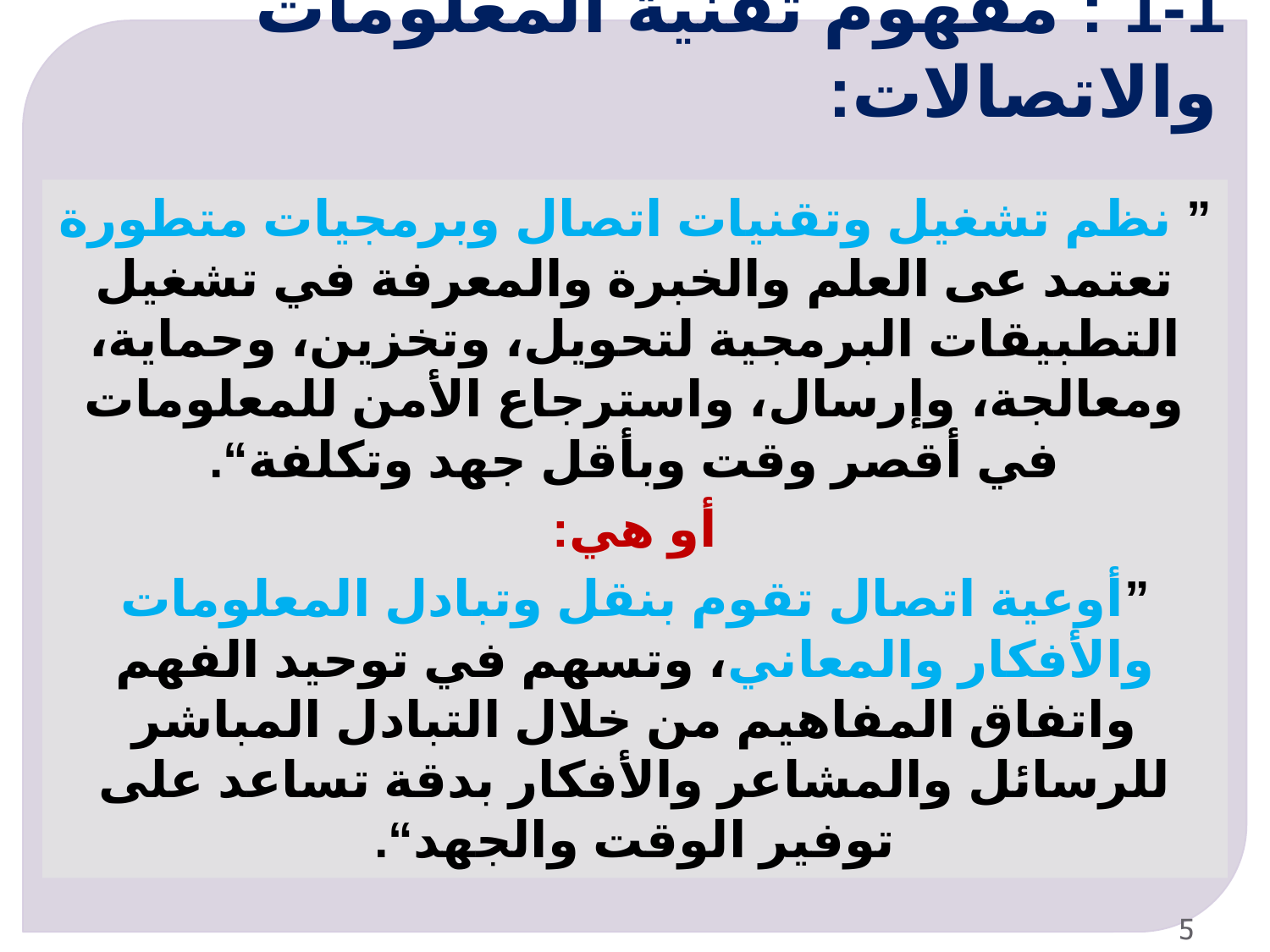

# 1-1 : مفهوم تقنية المعلومات والاتصالات:
” نظم تشغيل وتقنيات اتصال وبرمجيات متطورة تعتمد عى العلم والخبرة والمعرفة في تشغيل التطبيقات البرمجية لتحويل، وتخزين، وحماية، ومعالجة، وإرسال، واسترجاع الأمن للمعلومات في أقصر وقت وبأقل جهد وتكلفة“.

أو هي:

”أوعية اتصال تقوم بنقل وتبادل المعلومات والأفكار والمعاني، وتسهم في توحيد الفهم واتفاق المفاهيم من خلال التبادل المباشر للرسائل والمشاعر والأفكار بدقة تساعد على توفير الوقت والجهد“.
5